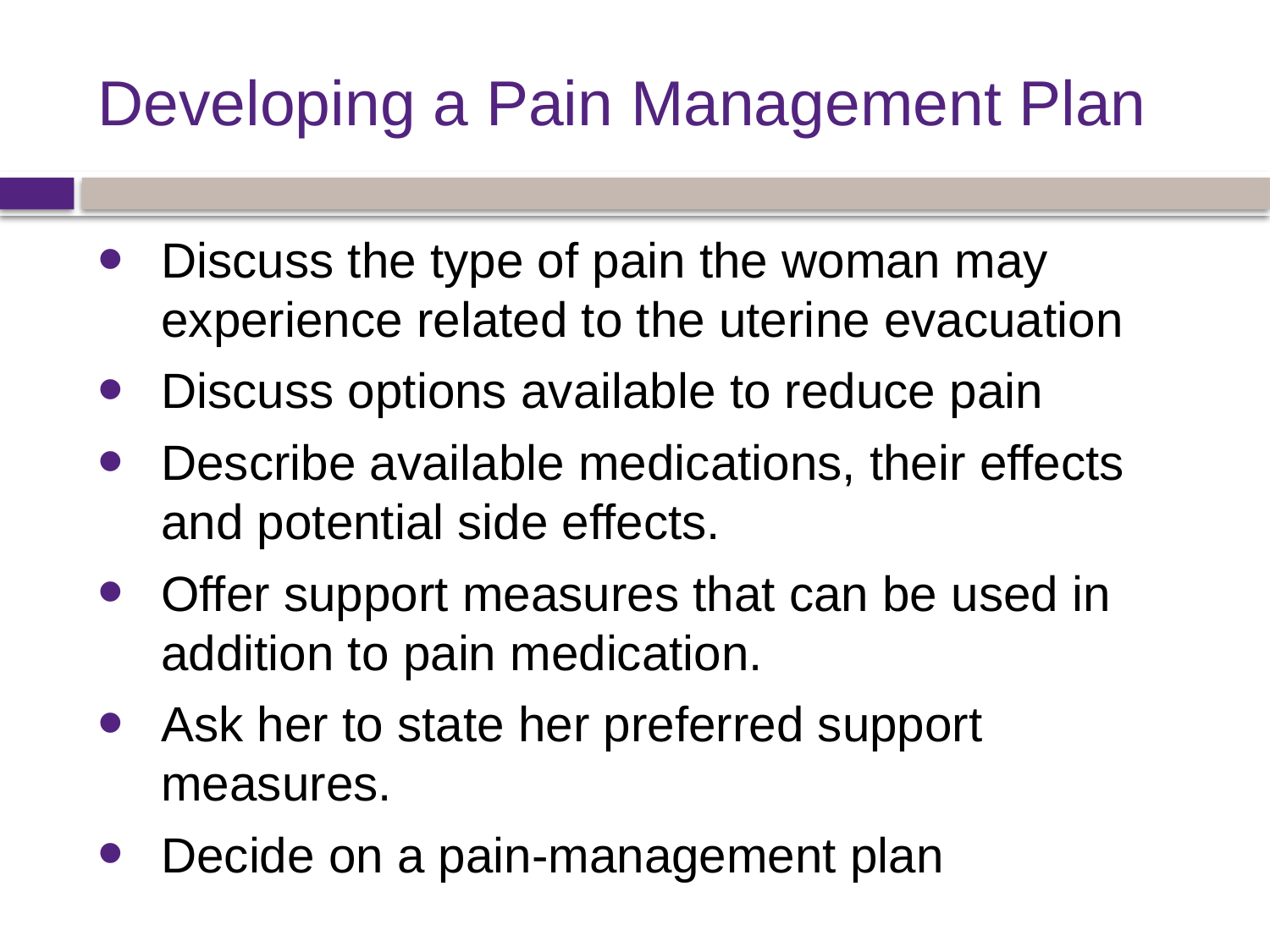

# Developing a Pain Management Plan
Discuss the type of pain the woman may experience related to the uterine evacuation
Discuss options available to reduce pain
Describe available medications, their effects and potential side effects.
Offer support measures that can be used in addition to pain medication.
Ask her to state her preferred support measures.
Decide on a pain-management plan